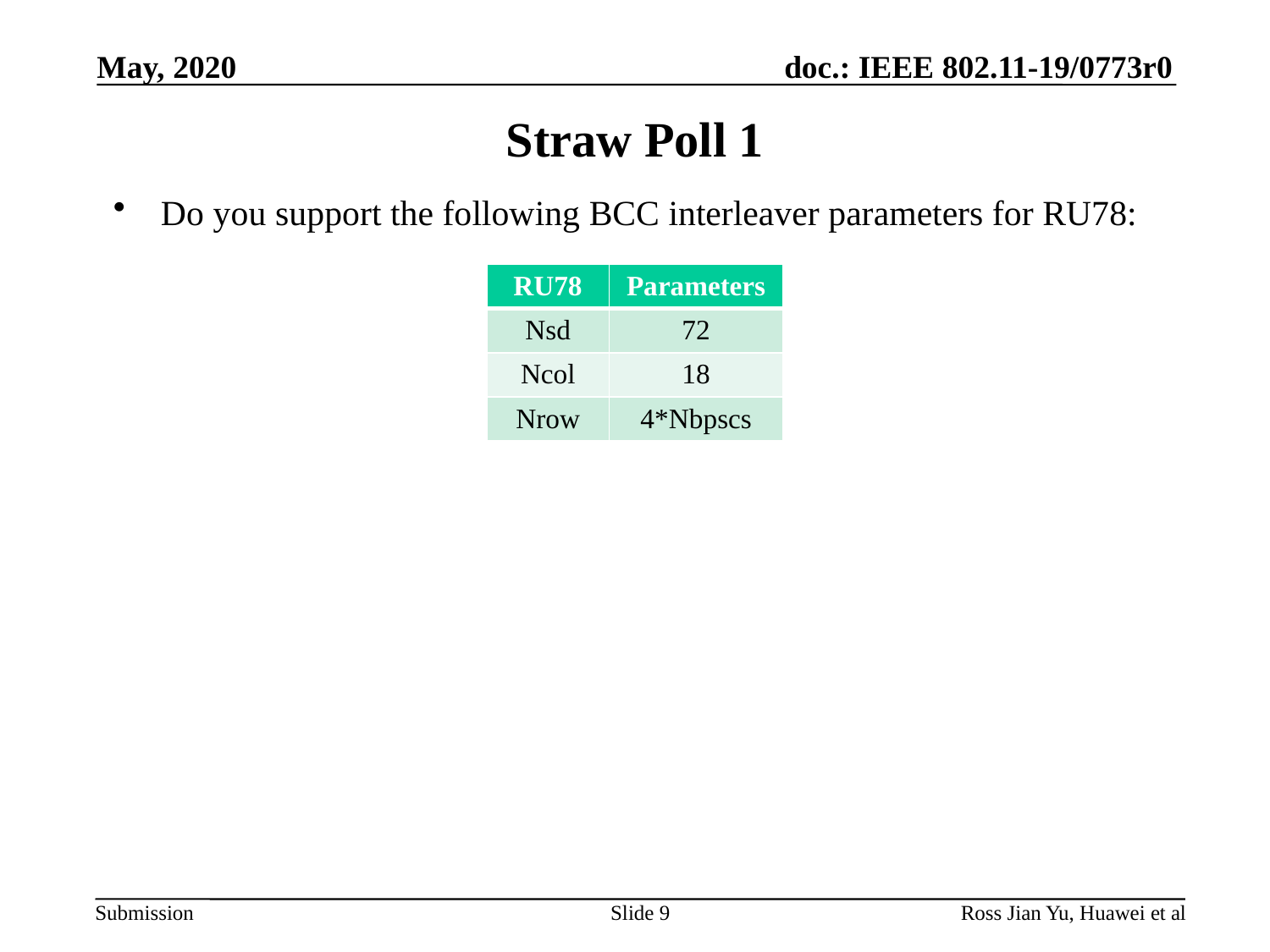

May, 2020
# Straw Poll 1
Do you support the following BCC interleaver parameters for RU78:
| RU78 | Parameters |
| --- | --- |
| Nsd | 72 |
| Ncol | 18 |
| Nrow | 4\*Nbpscs |
Slide 9
Ross Jian Yu, Huawei et al